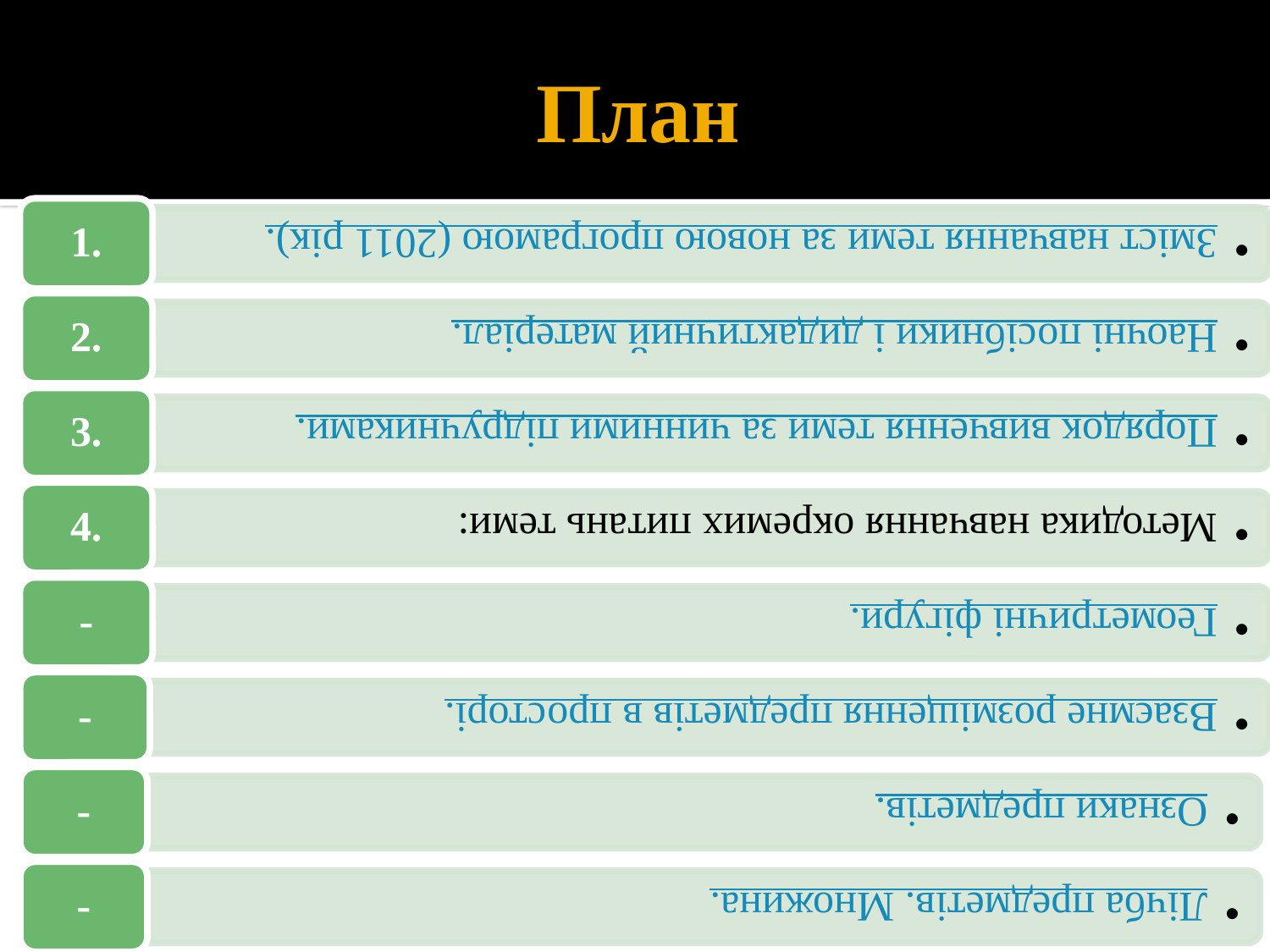

# План
Зміст навчання теми за новою програмою (2011 рік).
1.
Наочні посібники і дидактичний матеріал.
2.
Порядок вивчення теми за чинними підручниками.
3.
Методика навчання окремих питань теми:
4.
Геометричні фігури.
-
Взаємне розміщення предметів в просторі.
-
Ознаки предметів.
-
Лічба предметів. Множина.
-